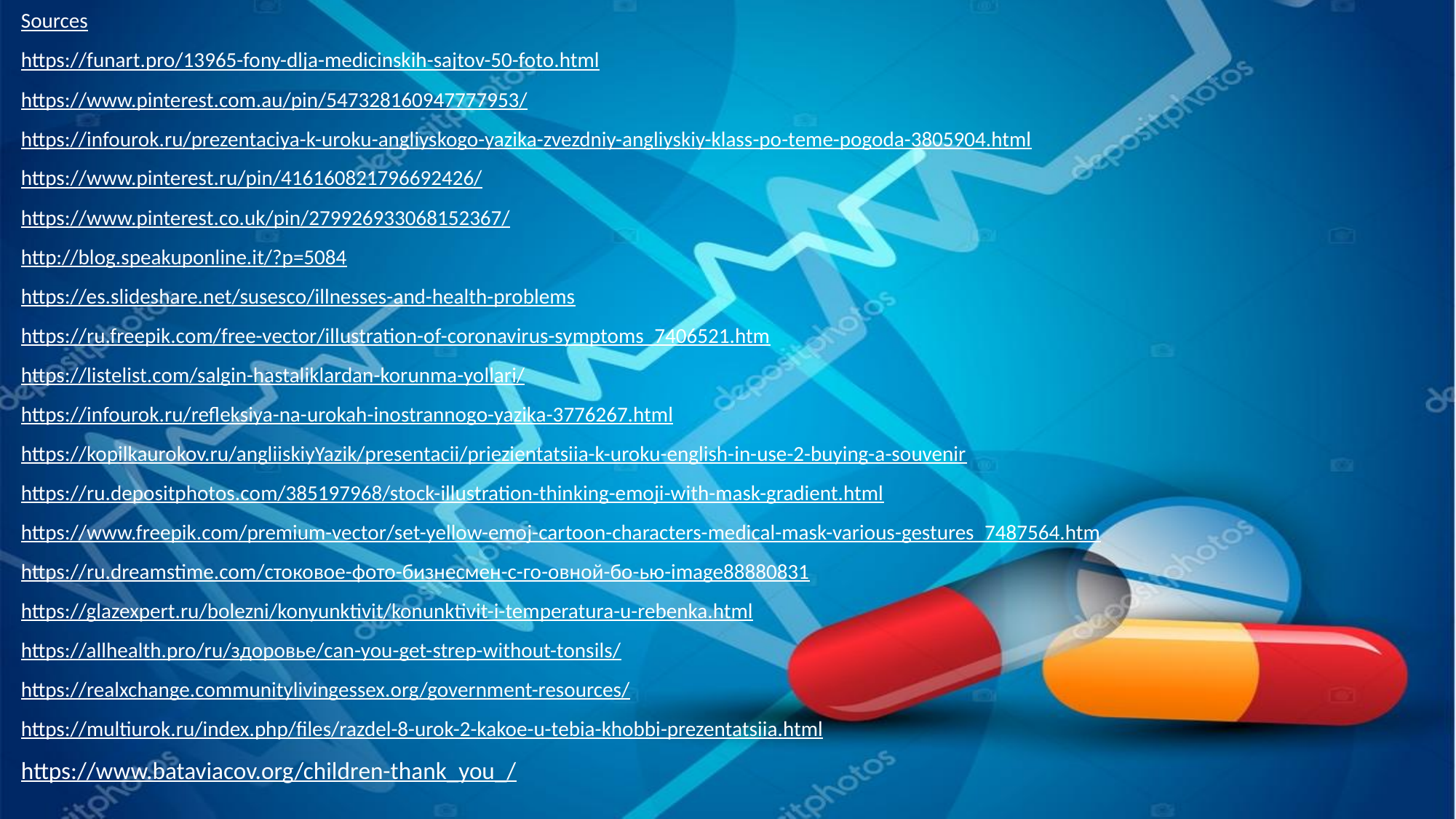

Sources
https://funart.pro/13965-fony-dlja-medicinskih-sajtov-50-foto.html
https://www.pinterest.com.au/pin/547328160947777953/
https://infourok.ru/prezentaciya-k-uroku-angliyskogo-yazika-zvezdniy-angliyskiy-klass-po-teme-pogoda-3805904.html
https://www.pinterest.ru/pin/416160821796692426/
https://www.pinterest.co.uk/pin/279926933068152367/
http://blog.speakuponline.it/?p=5084
https://es.slideshare.net/susesco/illnesses-and-health-problems
https://ru.freepik.com/free-vector/illustration-of-coronavirus-symptoms_7406521.htm
https://listelist.com/salgin-hastaliklardan-korunma-yollari/
https://infourok.ru/refleksiya-na-urokah-inostrannogo-yazika-3776267.html
https://kopilkaurokov.ru/angliiskiyYazik/presentacii/priezientatsiia-k-uroku-english-in-use-2-buying-a-souvenir
https://ru.depositphotos.com/385197968/stock-illustration-thinking-emoji-with-mask-gradient.html
https://www.freepik.com/premium-vector/set-yellow-emoj-cartoon-characters-medical-mask-various-gestures_7487564.htm
https://ru.dreamstime.com/стоковое-фото-бизнесмен-с-го-овной-бо-ью-image88880831
https://glazexpert.ru/bolezni/konyunktivit/konunktivit-i-temperatura-u-rebenka.html
https://allhealth.pro/ru/здоровье/can-you-get-strep-without-tonsils/
https://realxchange.communitylivingessex.org/government-resources/
https://multiurok.ru/index.php/files/razdel-8-urok-2-kakoe-u-tebia-khobbi-prezentatsiia.html
https://www.bataviacov.org/children-thank_you_/